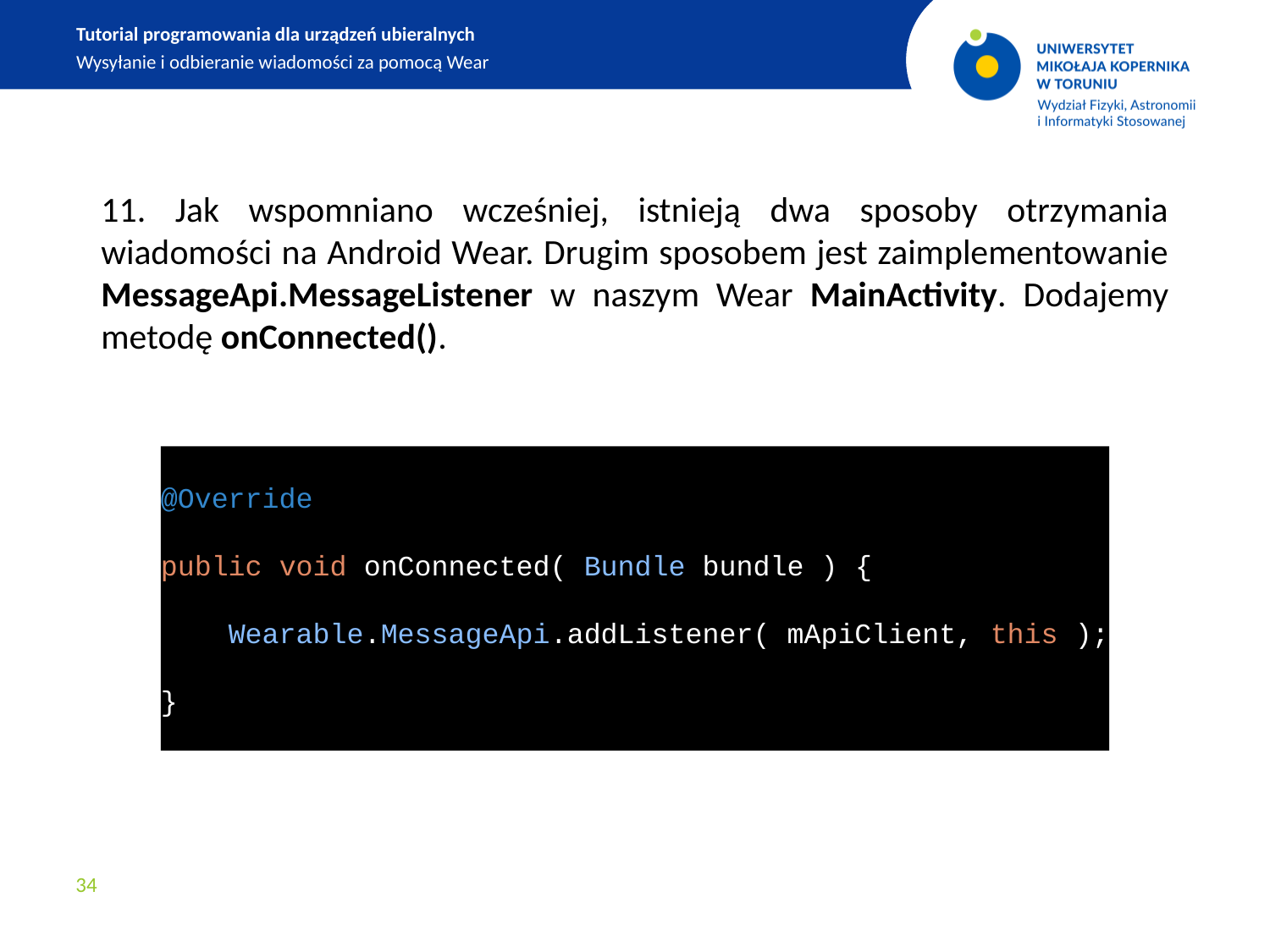

Tutorial programowania dla urządzeń ubieralnych

Wysyłanie i odbieranie wiadomości za pomocą Wear

11. Jak wspomniano wcześniej, istnieją dwa sposoby otrzymania wiadomości na Android Wear. Drugim sposobem jest zaimplementowanie MessageApi.MessageListener w naszym Wear MainActivity. Dodajemy metodę onConnected().

@Override
public void onConnected( Bundle bundle ) {
    Wearable.MessageApi.addListener( mApiClient, this );
}